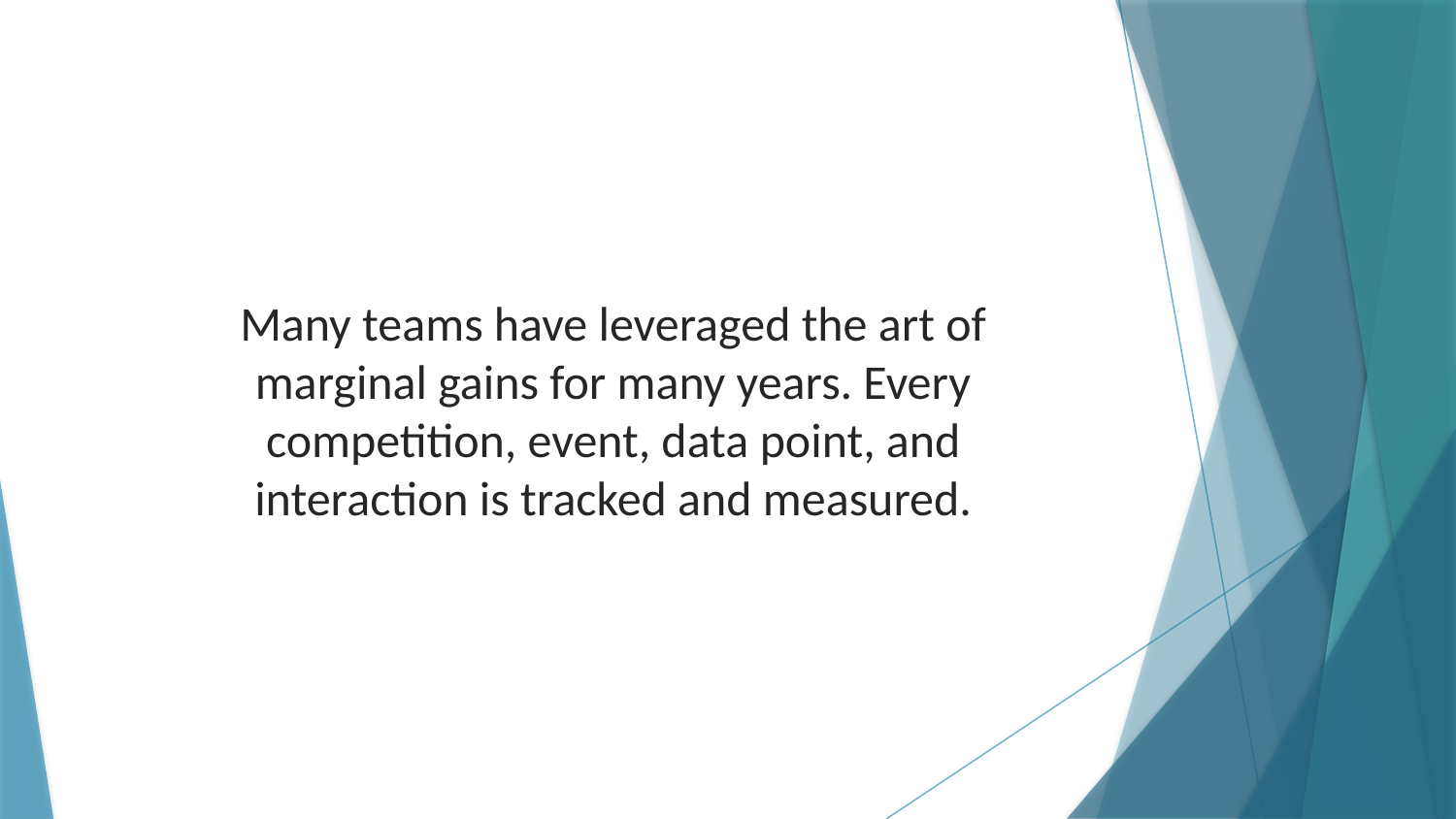

Many teams have leveraged the art of marginal gains for many years. Every competition, event, data point, and interaction is tracked and measured.